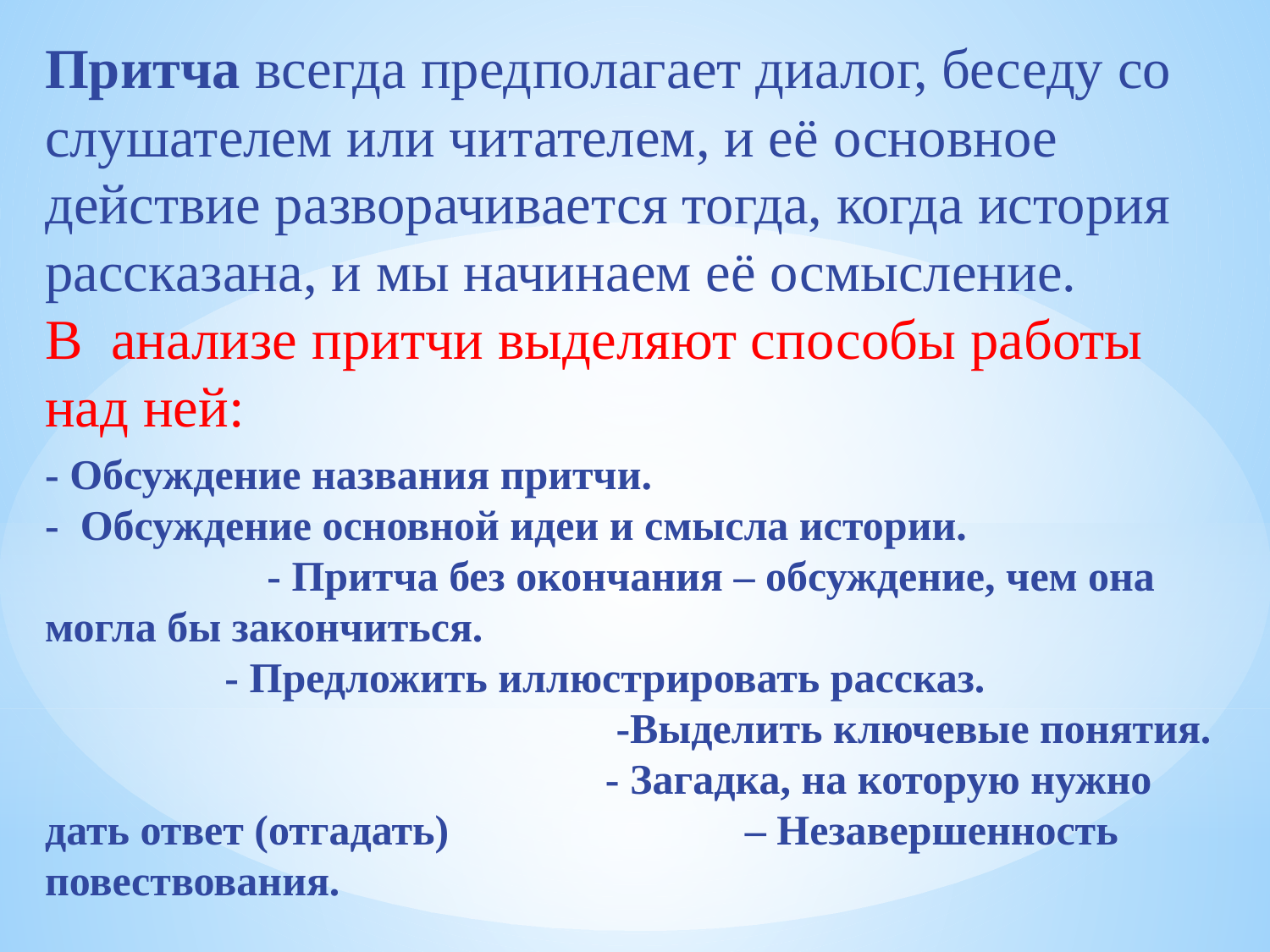

Притча всегда предполагает диалог, беседу со слушателем или читателем, и её основное действие разворачивается тогда, когда история рассказана, и мы начинаем её осмысление.
В  анализе притчи выделяют способы работы над ней:
- Обсуждение названия притчи.                                                     -  Обсуждение основной идеи и смысла истории.                                             - Притча без окончания – обсуждение, чем она могла бы закончиться.                                                                                       - Предложить иллюстрировать рассказ.                                                                             -Выделить ключевые понятия.                                                      - Загадка, на которую нужно дать ответ (отгадать)                            – Незавершенность повествования.